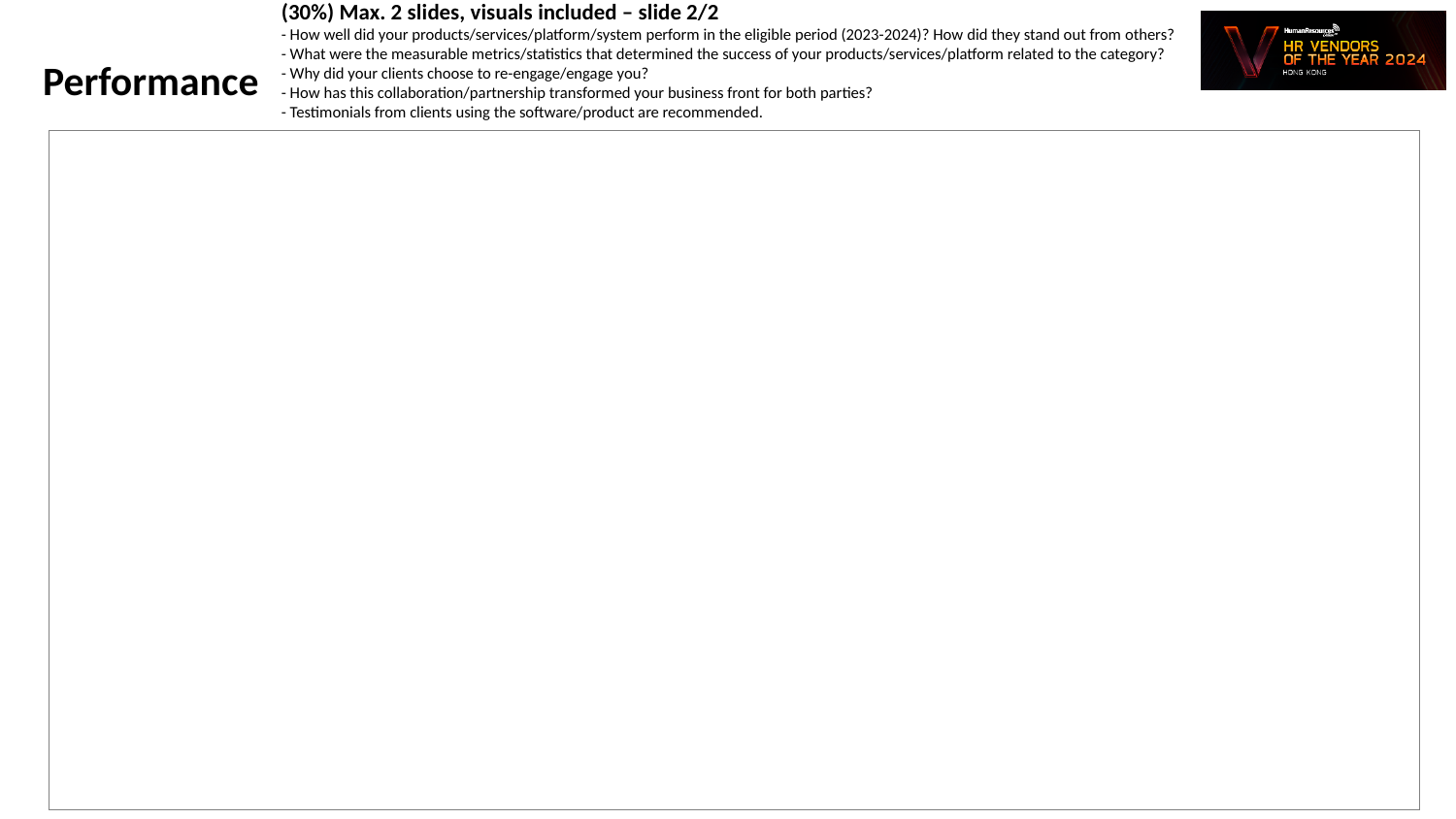

(30%) Max. 2 slides, visuals included – slide 2/2
- How well did your products/services/platform/system perform in the eligible period (2023-2024)? How did they stand out from others?
- What were the measurable metrics/statistics that determined the success of your products/services/platform related to the category?
- Why did your clients choose to re-engage/engage you?
- How has this collaboration/partnership transformed your business front for both parties?
- Testimonials from clients using the software/product are recommended.
Performance
|  |
| --- |